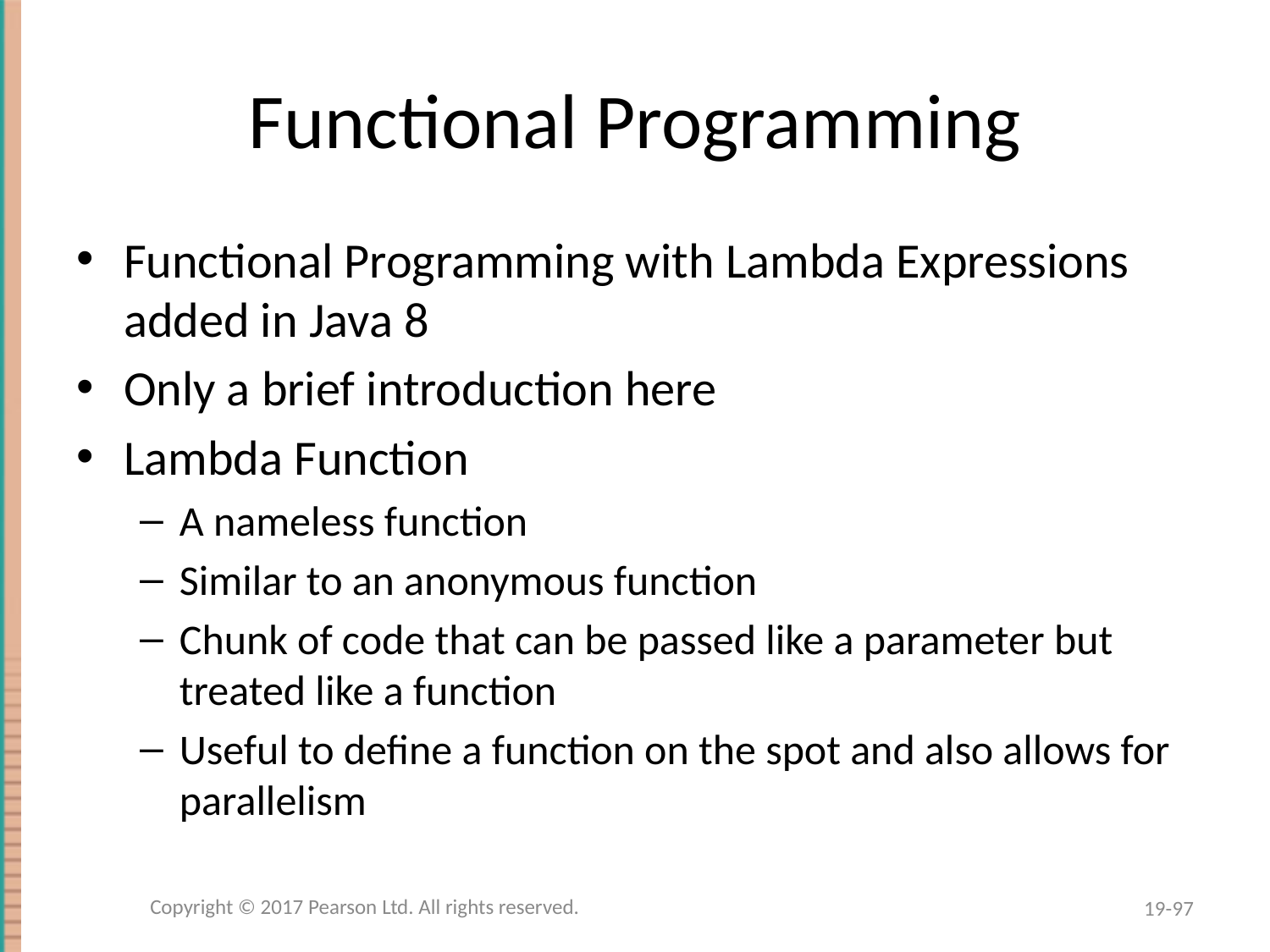

# Functional Programming
Functional Programming with Lambda Expressions added in Java 8
Only a brief introduction here
Lambda Function
A nameless function
Similar to an anonymous function
Chunk of code that can be passed like a parameter but treated like a function
Useful to define a function on the spot and also allows for parallelism
Copyright © 2017 Pearson Ltd. All rights reserved.
19-97